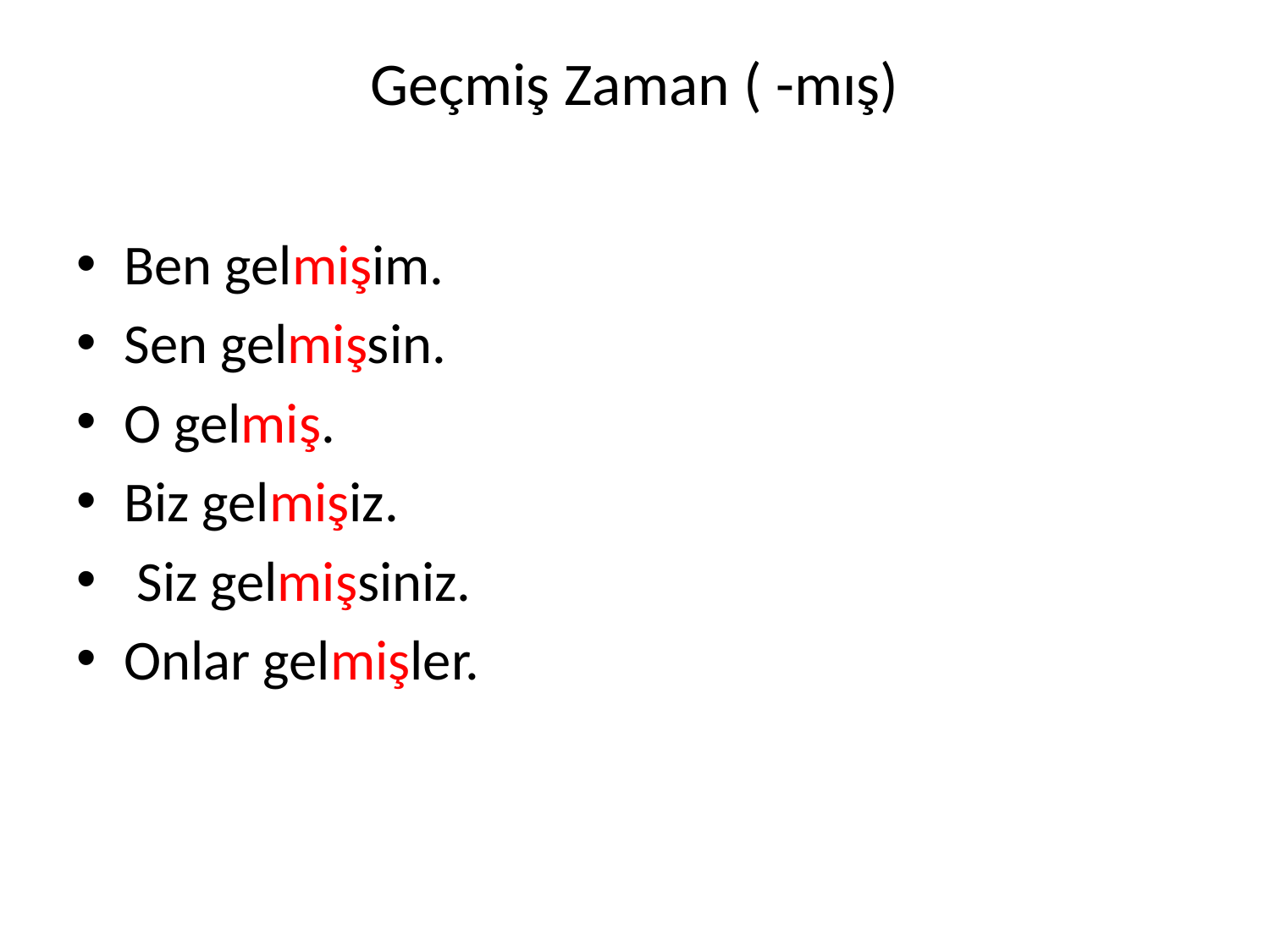

# Geçmiş Zaman ( -mış)
Ben gelmişim.
Sen gelmişsin.
O gelmiş.
Biz gelmişiz.
 Siz gelmişsiniz.
Onlar gelmişler.